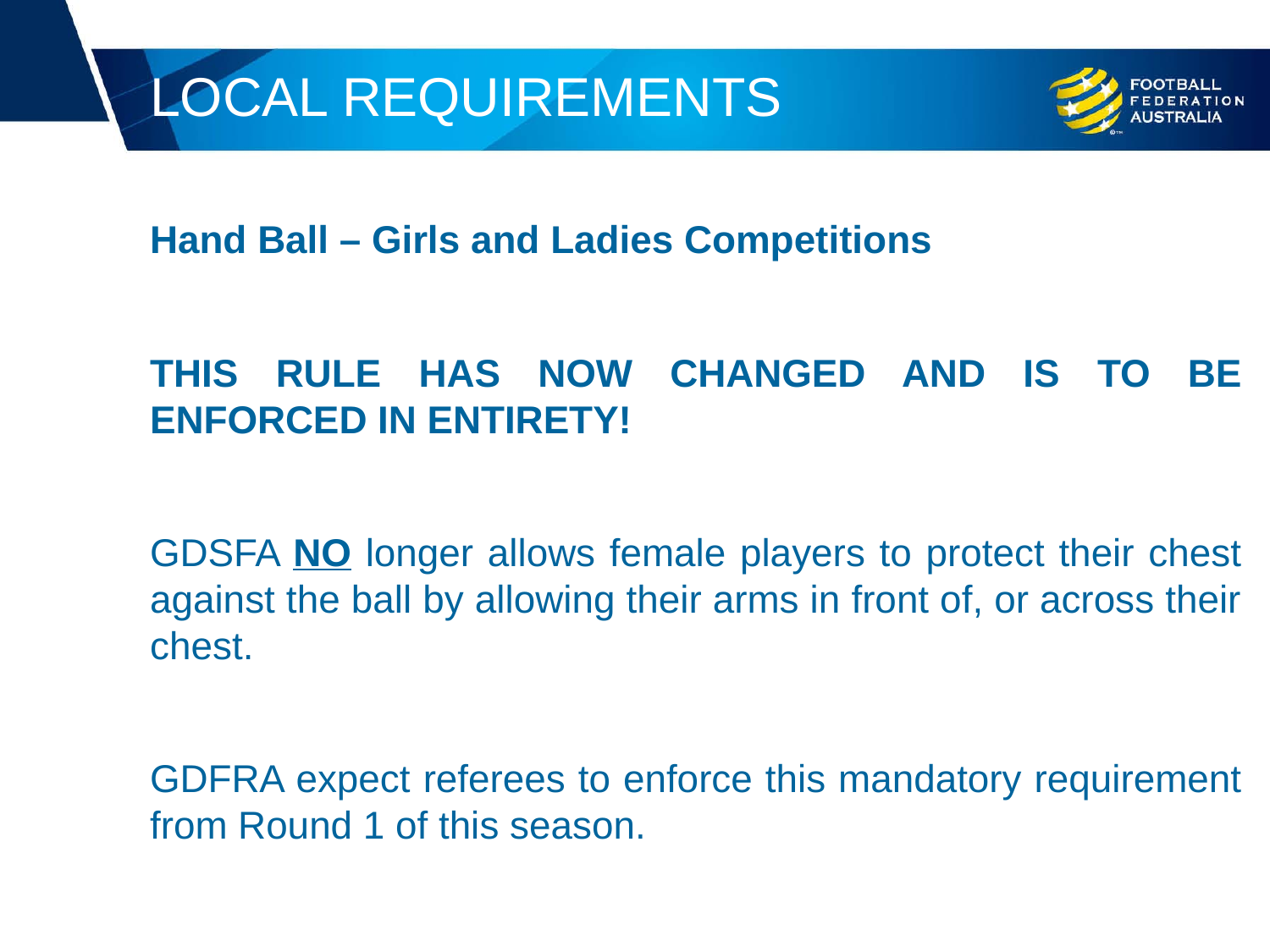

# LOCAL REQUIREMENTS
Hand Ball – Girls and Ladies Competitions

THIS RULE HAS NOW CHANGED AND IS TO BE ENFORCED IN ENTIRETY!

GDSFA NO longer allows female players to protect their chest against the ball by allowing their arms in front of, or across their chest.

GDFRA expect referees to enforce this mandatory requirement from Round 1 of this season.